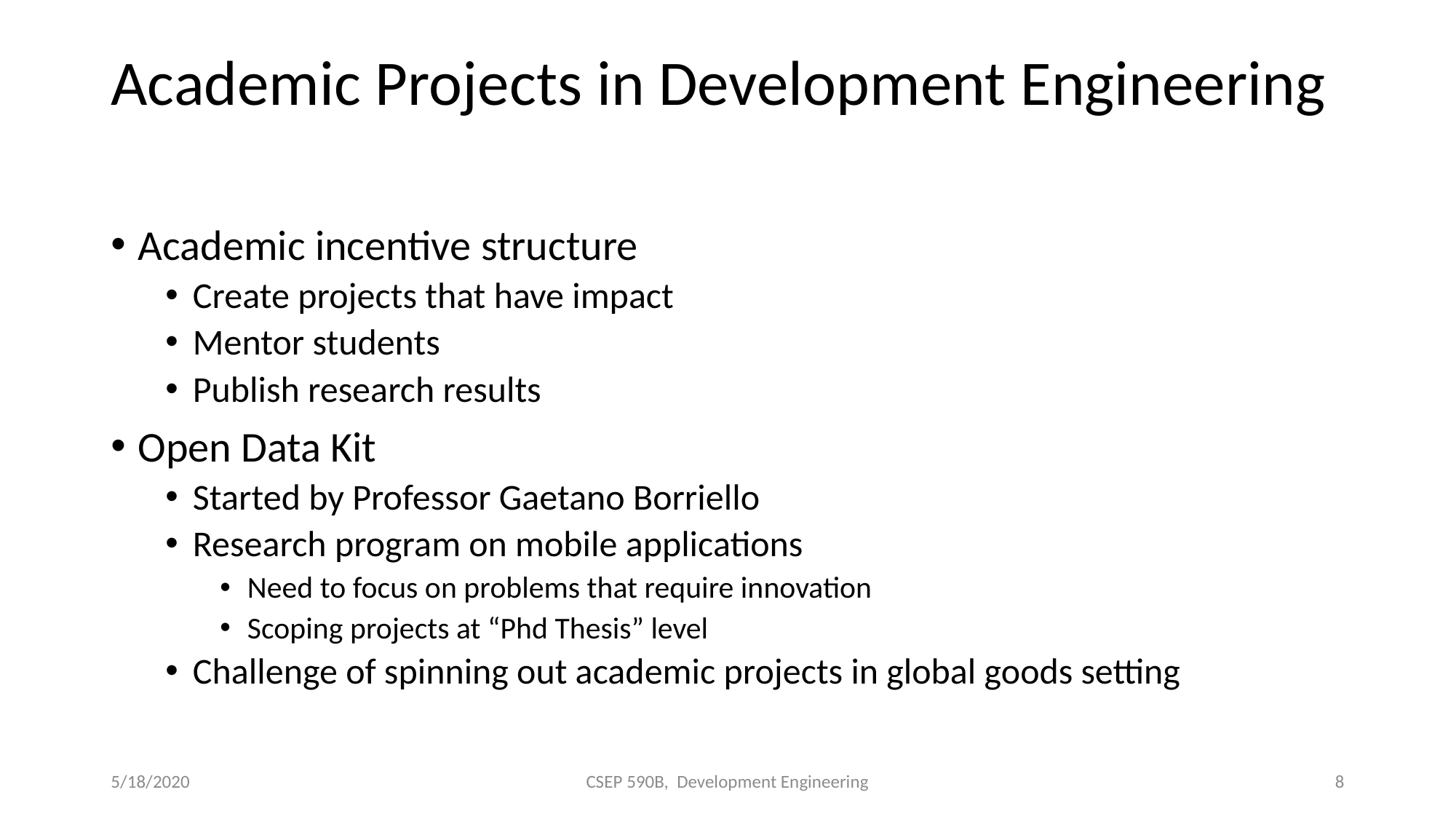

# Academic Projects in Development Engineering
Academic incentive structure
Create projects that have impact
Mentor students
Publish research results
Open Data Kit
Started by Professor Gaetano Borriello
Research program on mobile applications
Need to focus on problems that require innovation
Scoping projects at “Phd Thesis” level
Challenge of spinning out academic projects in global goods setting
5/18/2020
CSEP 590B,  Development Engineering
8